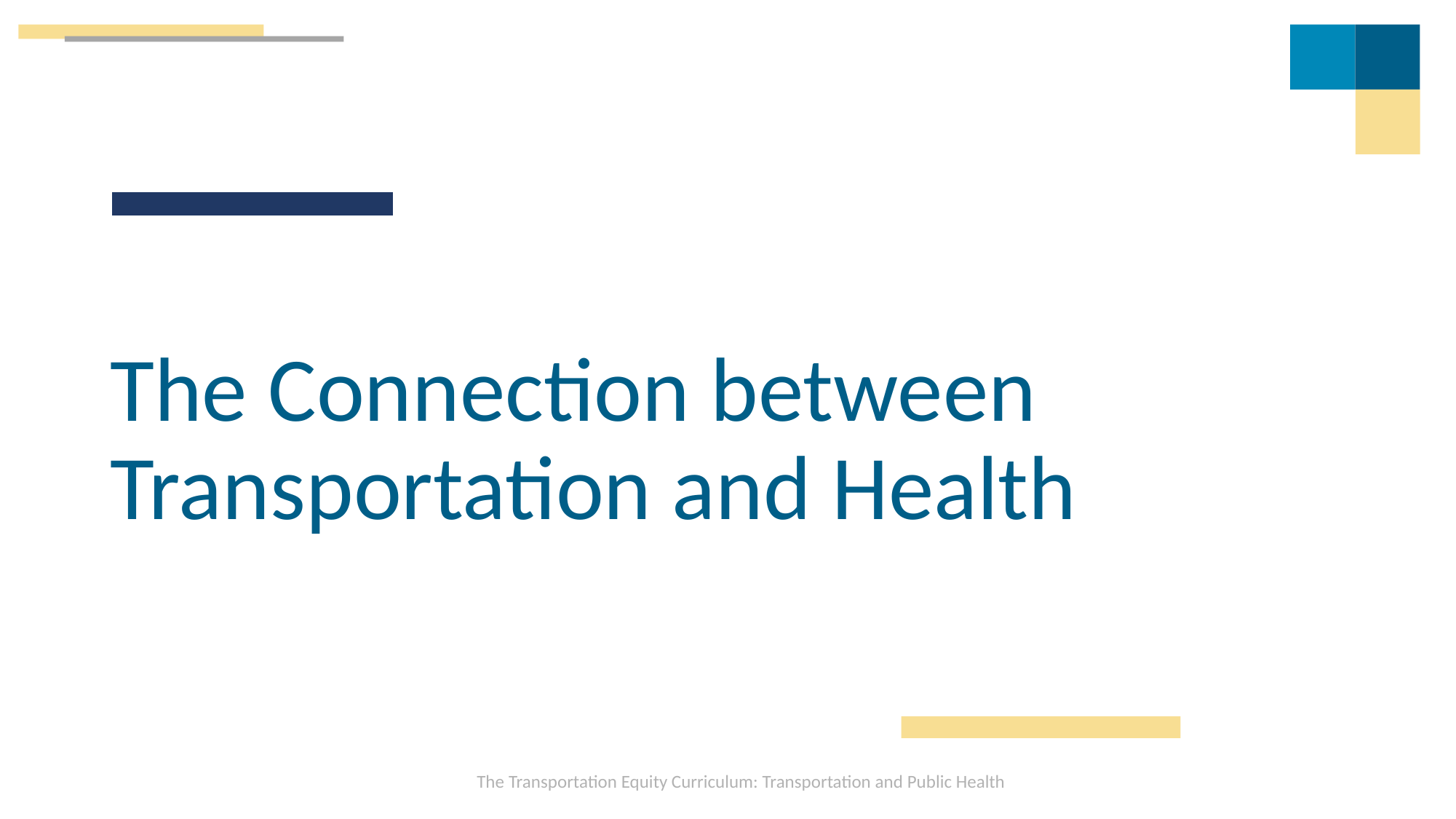

# The Connection between Transportation and Health

The Transportation Equity Curriculum: Transportation and Public Health